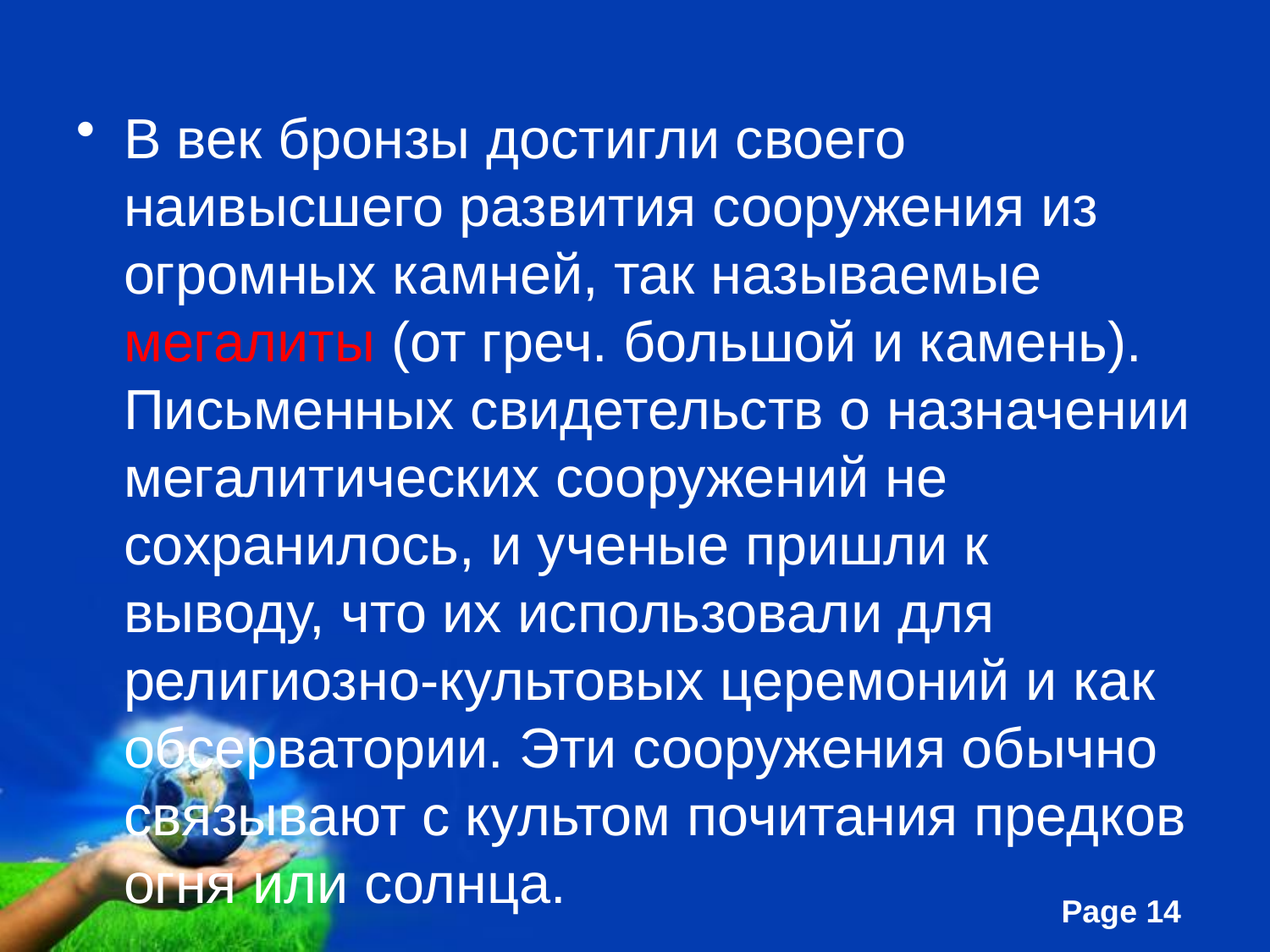

#
В век бронзы достигли своего наивысшего развития сооружения из огромных камней, так называемые мегалиты (от греч. большой и камень). Письменных свидетельств о назначении мегалитических сооружений не сохранилось, и ученые пришли к выводу, что их использовали для религиозно-культовых церемоний и как обсерватории. Эти сооружения обычно связывают с культом почитания предков огня или солнца.